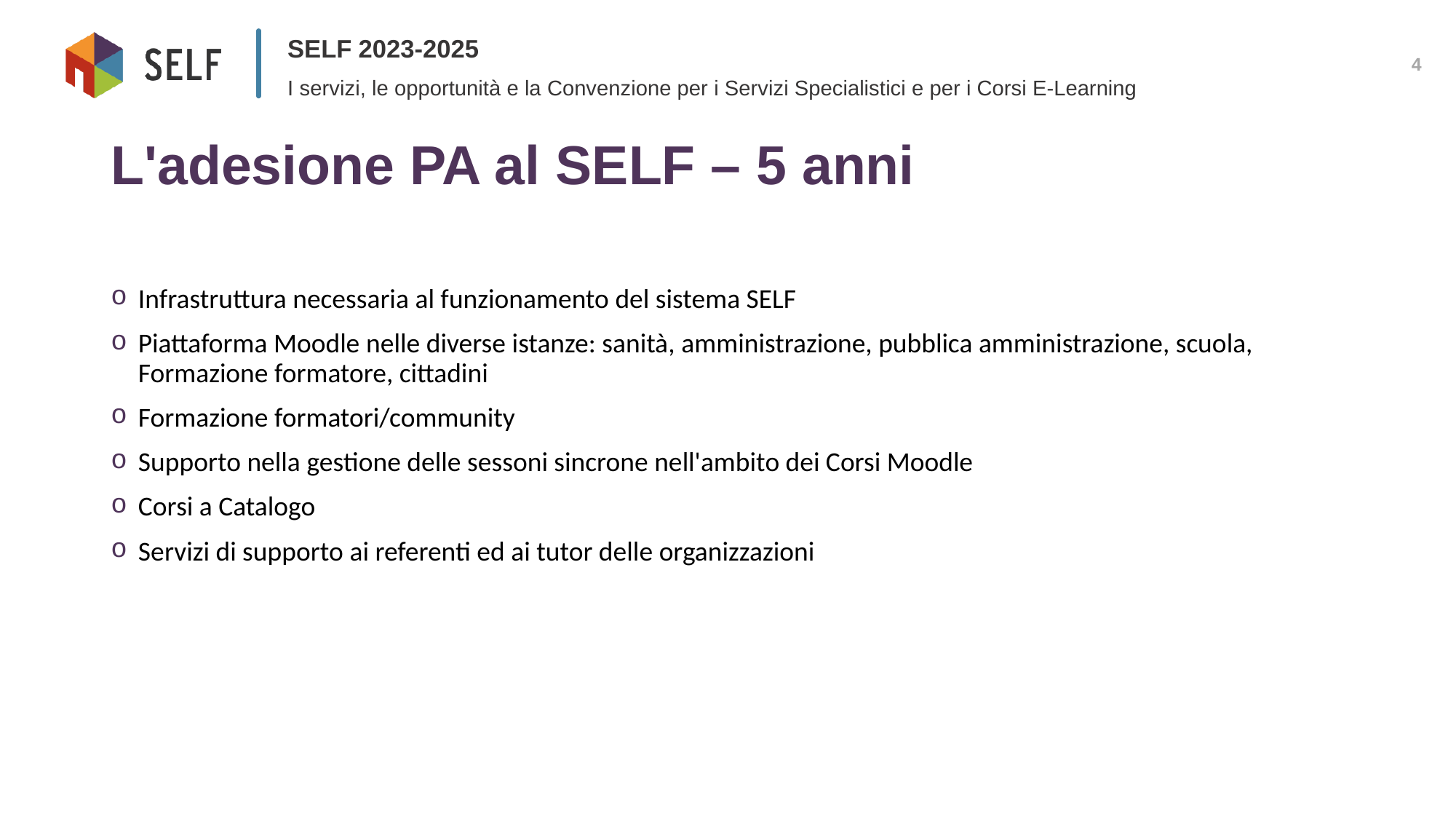

SELF 2023-2025

I servizi, le opportunità e la Convenzione per i Servizi Specialistici e per i Corsi E-Learning
# L'adesione PA al SELF – 5 anni

Infrastruttura necessaria al funzionamento del sistema SELF
Piattaforma Moodle nelle diverse istanze: sanità, amministrazione, pubblica amministrazione, scuola, Formazione formatore, cittadini
Formazione formatori/community
Supporto nella gestione delle sessoni sincrone nell'ambito dei Corsi Moodle
Corsi a Catalogo
Servizi di supporto ai referenti ed ai tutor delle organizzazioni